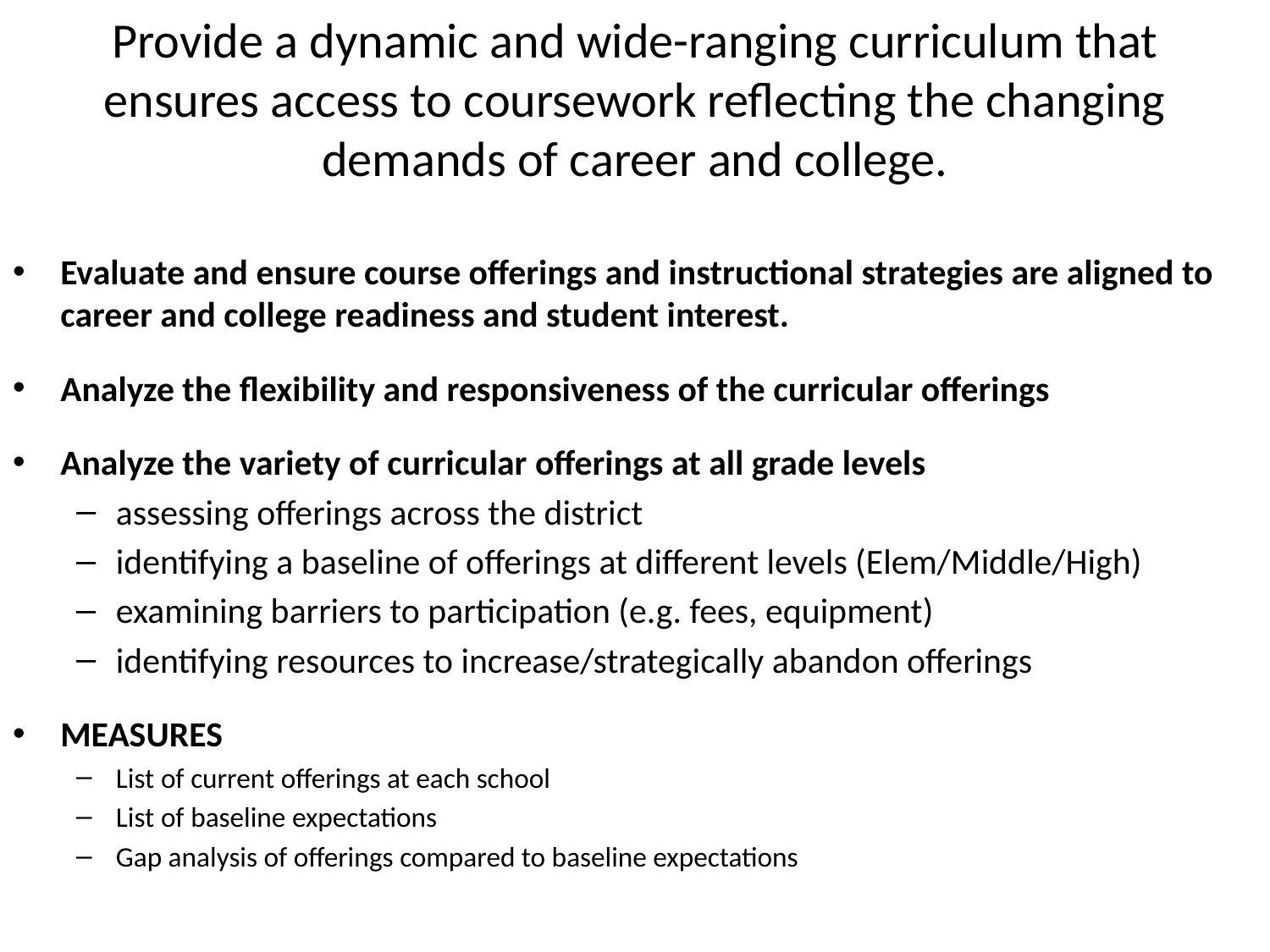

# Provide a dynamic and wide-ranging curriculum that ensures access to coursework reflecting the changing demands of career and college.
Evaluate and ensure course offerings and instructional strategies are aligned to career and college readiness and student interest.

Analyze the flexibility and responsiveness of the curricular offerings

Analyze the variety of curricular offerings at all grade levels
assessing offerings across the district
identifying a baseline of offerings at different levels (Elem/Middle/High)
examining barriers to participation (e.g. fees, equipment)
identifying resources to increase/strategically abandon offerings

MEASURES
List of current offerings at each school
List of baseline expectations
Gap analysis of offerings compared to baseline expectations